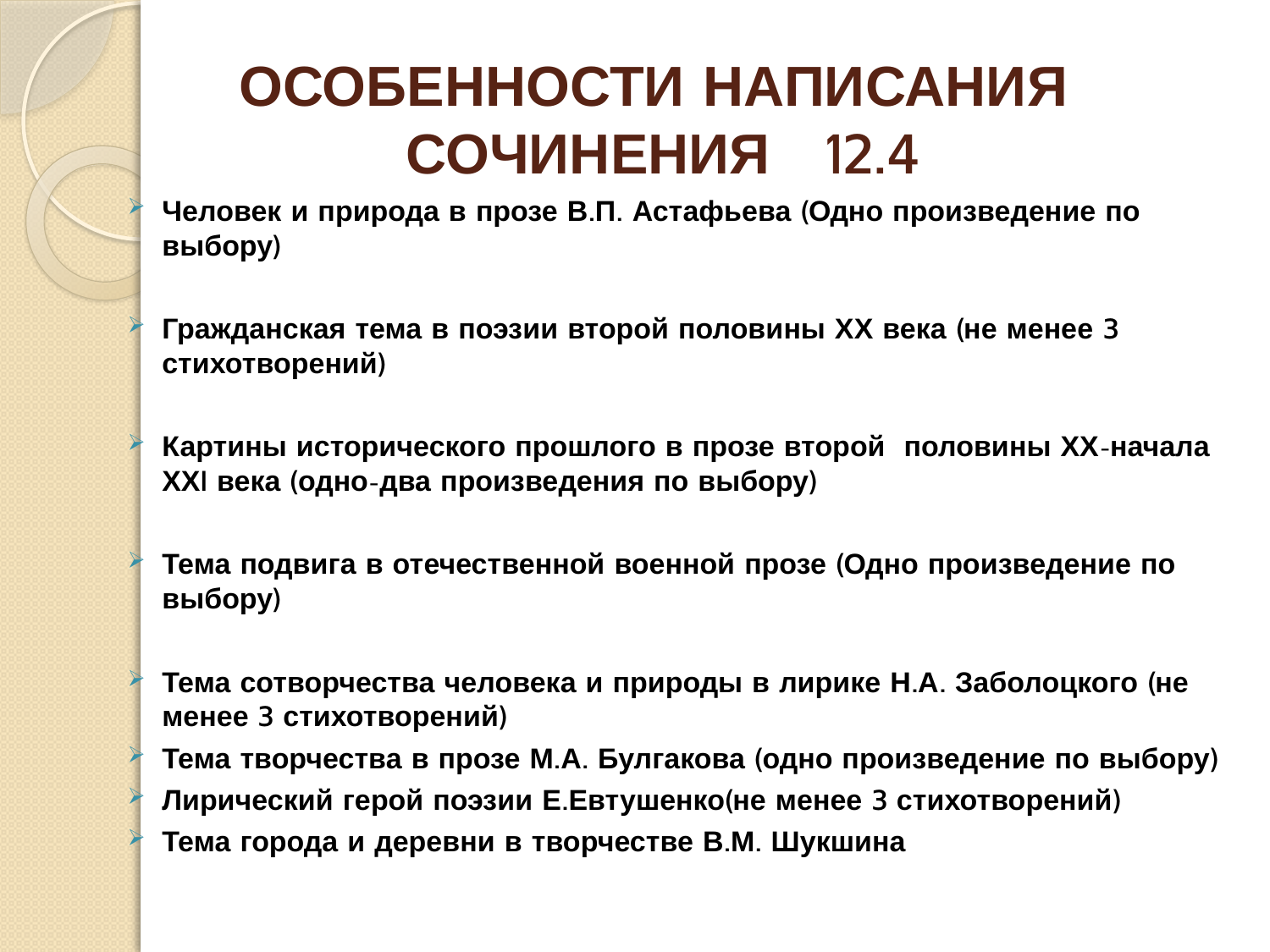

# ОСОБЕННОСТИ НАПИСАНИЯ СОЧИНЕНИЯ   12.4
Человек и природа в прозе В.П. Астафьева (Одно произведение по выбору)

Гражданская тема в поэзии второй половины ХХ века (не менее 3 стихотворений)

Картины исторического прошлого в прозе второй  половины ХХ-начала ХХI века (одно-два произведения по выбору)

Тема подвига в отечественной военной прозе (Одно произведение по выбору)

Тема сотворчества человека и природы в лирике Н.А. Заболоцкого (не менее 3 стихотворений)
Тема творчества в прозе М.А. Булгакова (одно произведение по выбору)
Лирический герой поэзии Е.Евтушенко(не менее 3 стихотворений)
Тема города и деревни в творчестве В.М. Шукшина